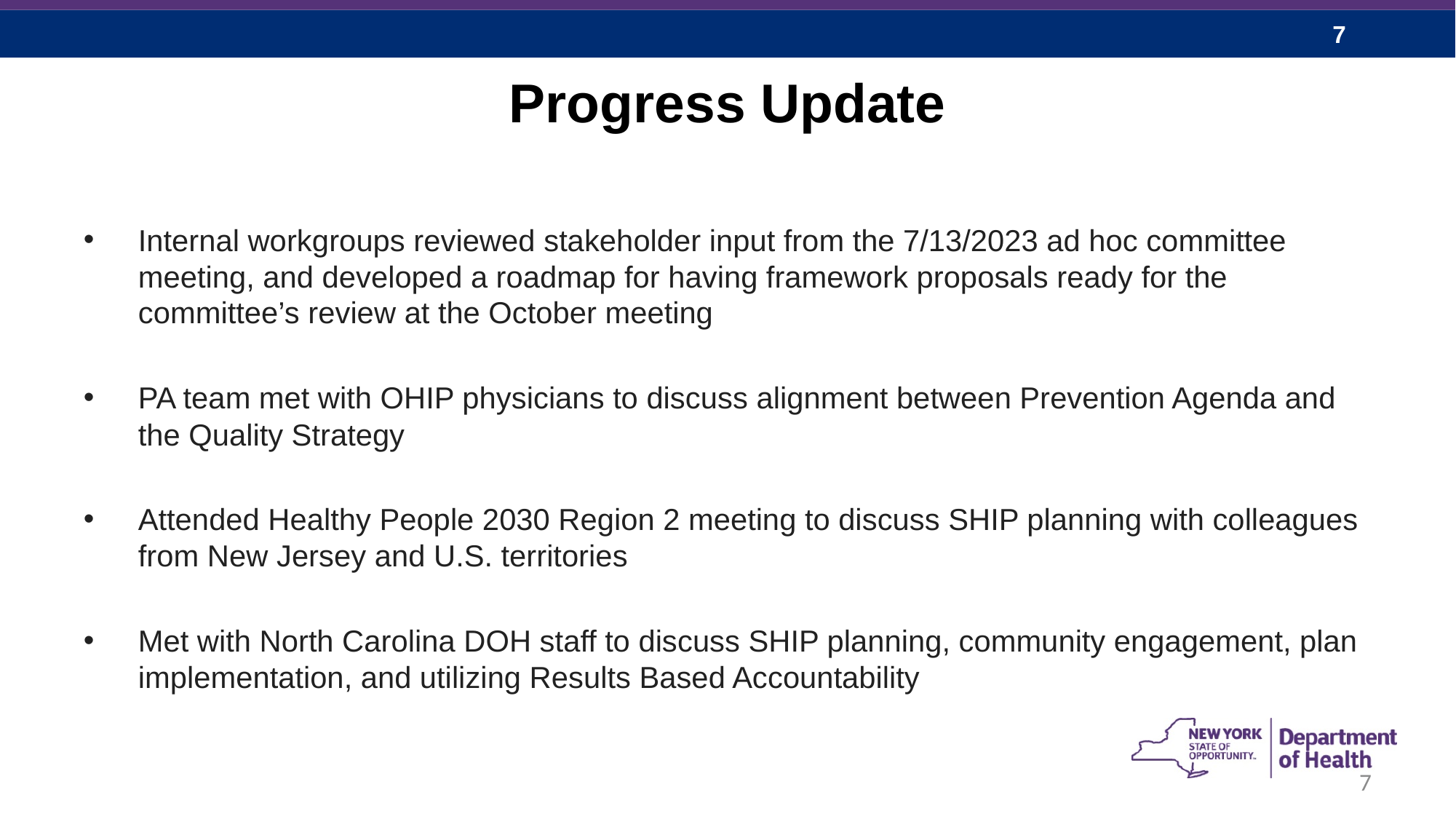

# Progress Update

Internal workgroups reviewed stakeholder input from the 7/13/2023 ad hoc committee meeting, and developed a roadmap for having framework proposals ready for the committee’s review at the October meeting

PA team met with OHIP physicians to discuss alignment between Prevention Agenda and the Quality Strategy

Attended Healthy People 2030 Region 2 meeting to discuss SHIP planning with colleagues from New Jersey and U.S. territories

Met with North Carolina DOH staff to discuss SHIP planning, community engagement, plan implementation, and utilizing Results Based Accountability

7